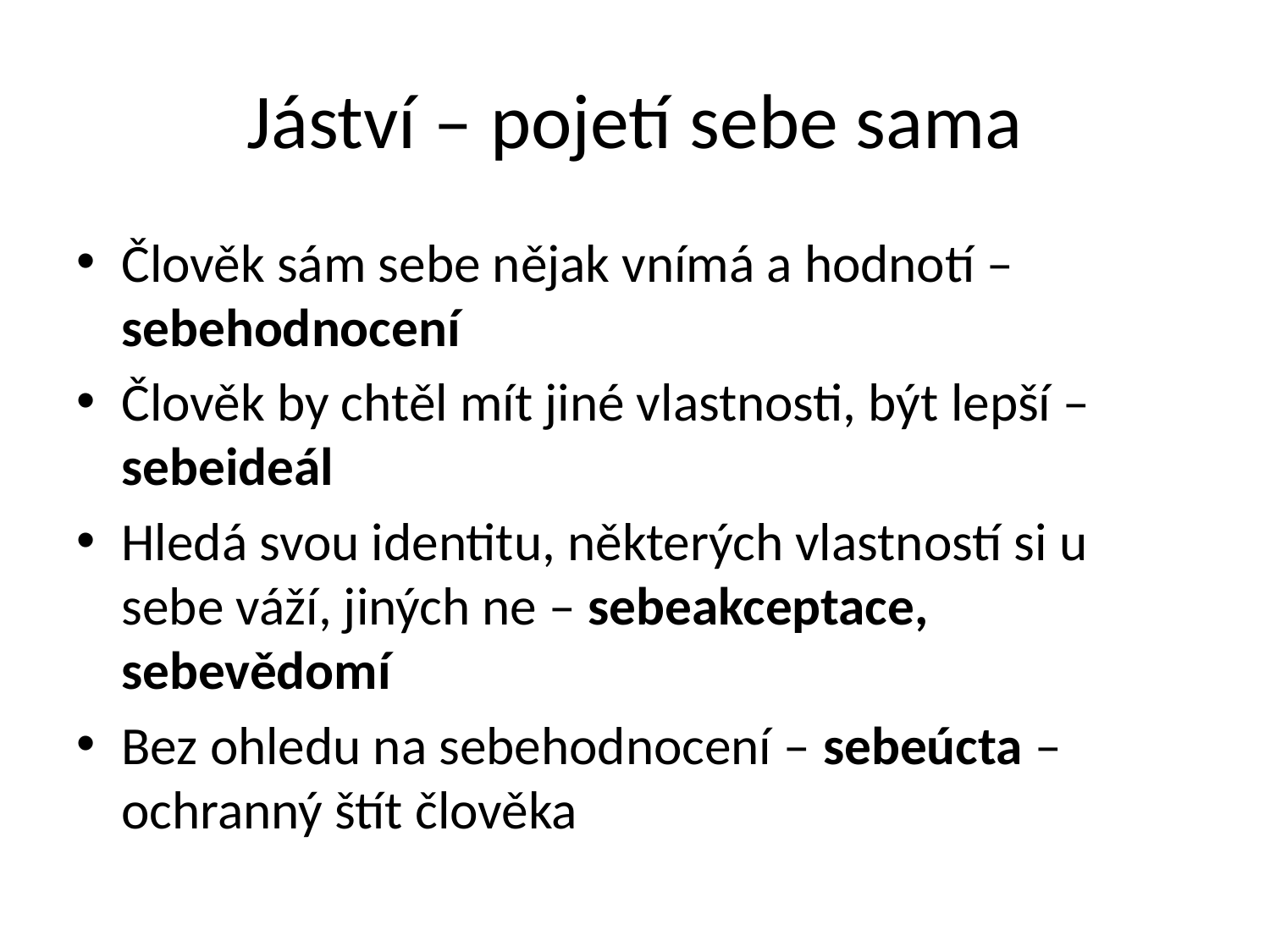

# Jáství – pojetí sebe sama
Člověk sám sebe nějak vnímá a hodnotí – sebehodnocení
Člověk by chtěl mít jiné vlastnosti, být lepší – sebeideál
Hledá svou identitu, některých vlastností si u sebe váží, jiných ne – sebeakceptace, sebevědomí
Bez ohledu na sebehodnocení – sebeúcta – ochranný štít člověka